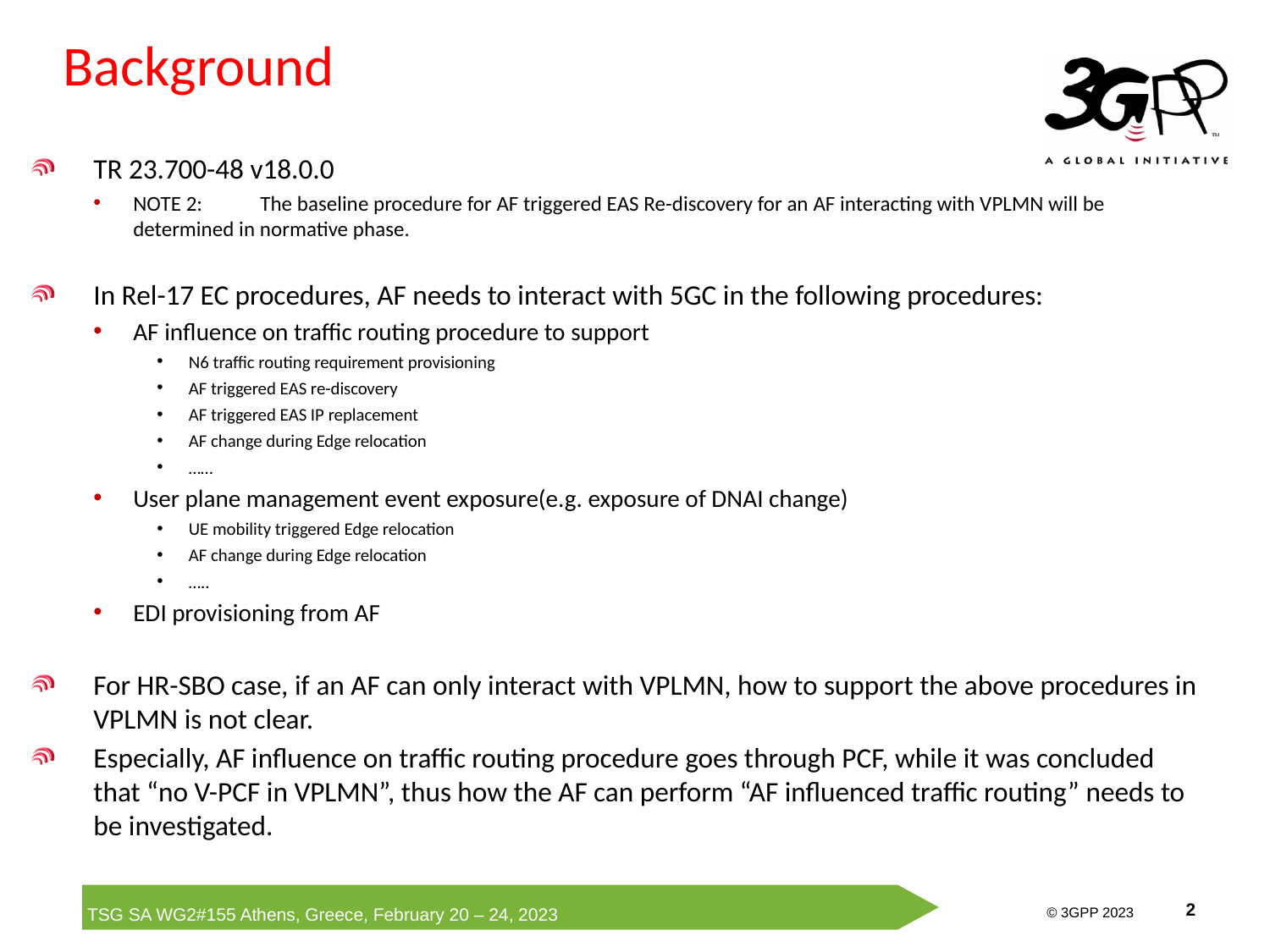

# Background
TR 23.700-48 v18.0.0
NOTE 2:	The baseline procedure for AF triggered EAS Re-discovery for an AF interacting with VPLMN will be determined in normative phase.

In Rel-17 EC procedures, AF needs to interact with 5GC in the following procedures:
AF influence on traffic routing procedure to support
N6 traffic routing requirement provisioning
AF triggered EAS re-discovery
AF triggered EAS IP replacement
AF change during Edge relocation
……
User plane management event exposure(e.g. exposure of DNAI change)
UE mobility triggered Edge relocation
AF change during Edge relocation
…..
EDI provisioning from AF

For HR-SBO case, if an AF can only interact with VPLMN, how to support the above procedures in VPLMN is not clear.
Especially, AF influence on traffic routing procedure goes through PCF, while it was concluded that “no V-PCF in VPLMN”, thus how the AF can perform “AF influenced traffic routing” needs to be investigated.